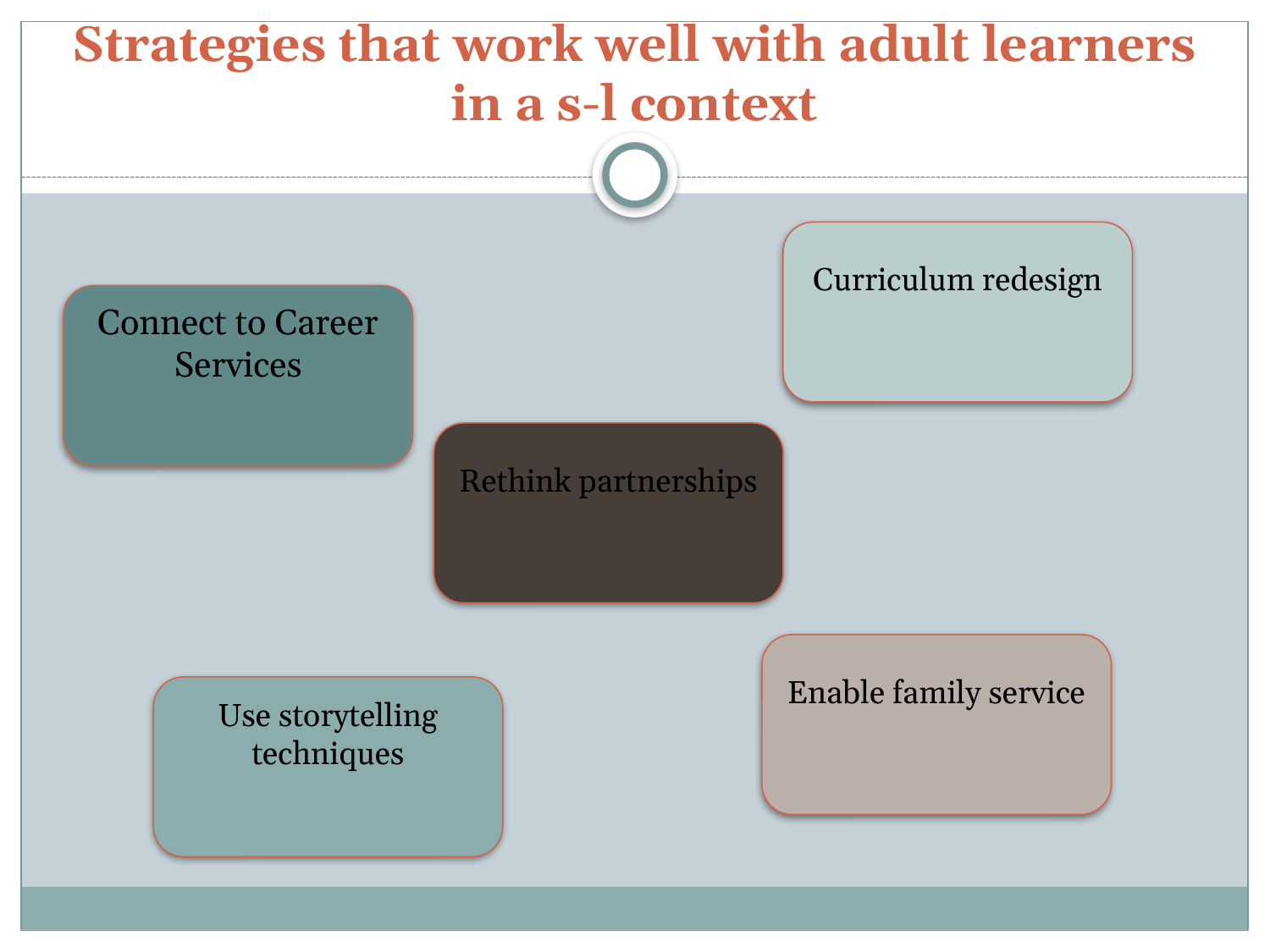

# Strategies that work well with adult learners in a s-l context
Curriculum redesign

Connect to Career Services

Rethink partnerships

Enable family service

Use storytelling techniques